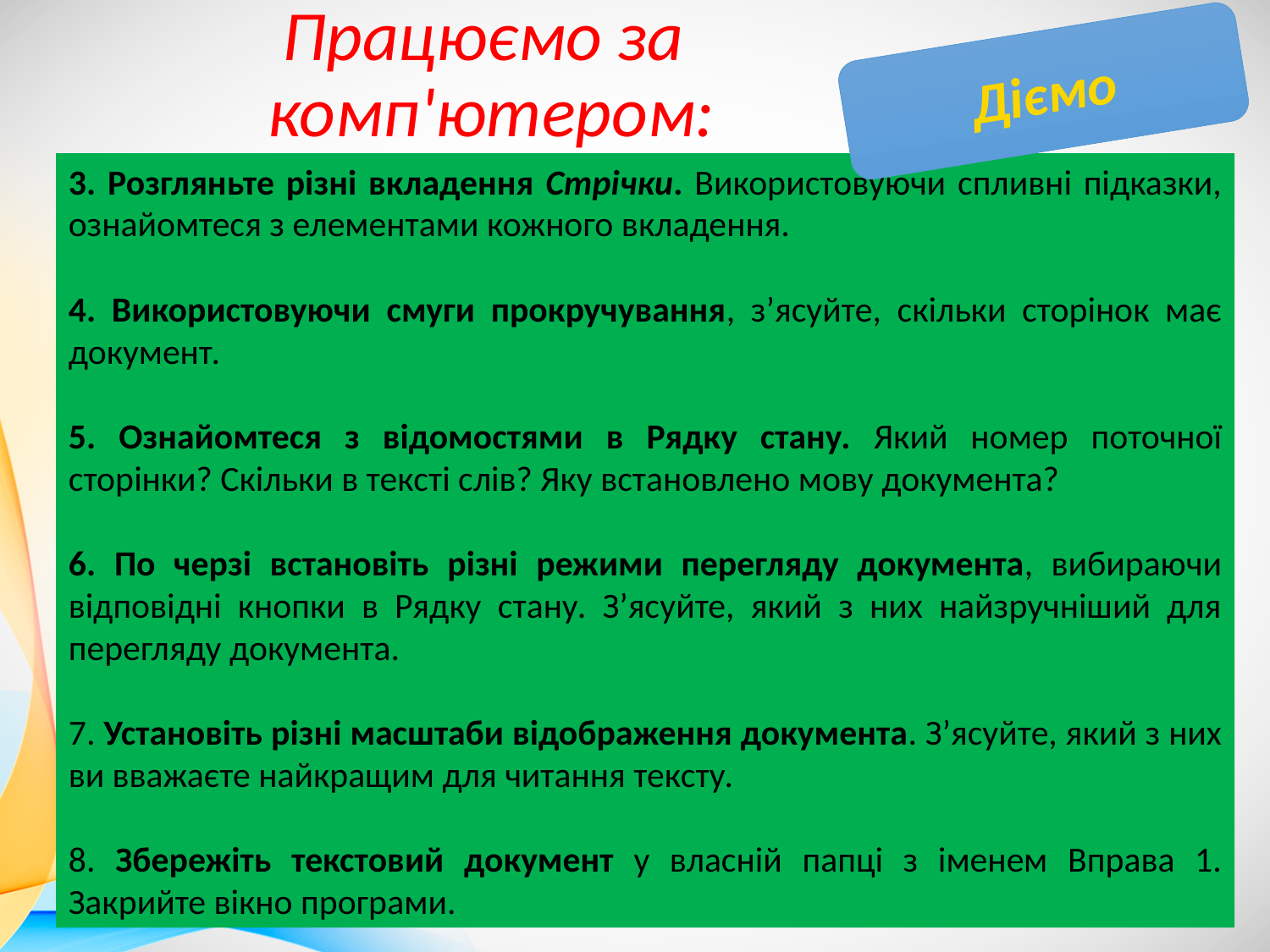

# Працюємо за комп'ютером:
Діємо
3. Розгляньте різні вкладення Стрічки. Використовуючи спливні підказки, ознайомтеся з елементами кожного вкладення.

4. Використовуючи смуги прокручування, з’ясуйте, скільки сторінок має документ.

5. Ознайомтеся з відомостями в Рядку стану. Який номер поточної сторінки? Скільки в тексті слів? Яку встановлено мову документа?

6. По черзі встановіть різні режими перегляду документа, вибираючи відповідні кнопки в Рядку стану. З’ясуйте, який з них найзручніший для перегляду документа.

7. Установіть різні масштаби відображення документа. З’ясуйте, який з них ви вважаєте найкращим для читання тексту.

8. Збережіть текстовий документ у власній папці з іменем Вправа 1. Закрийте вікно програми.